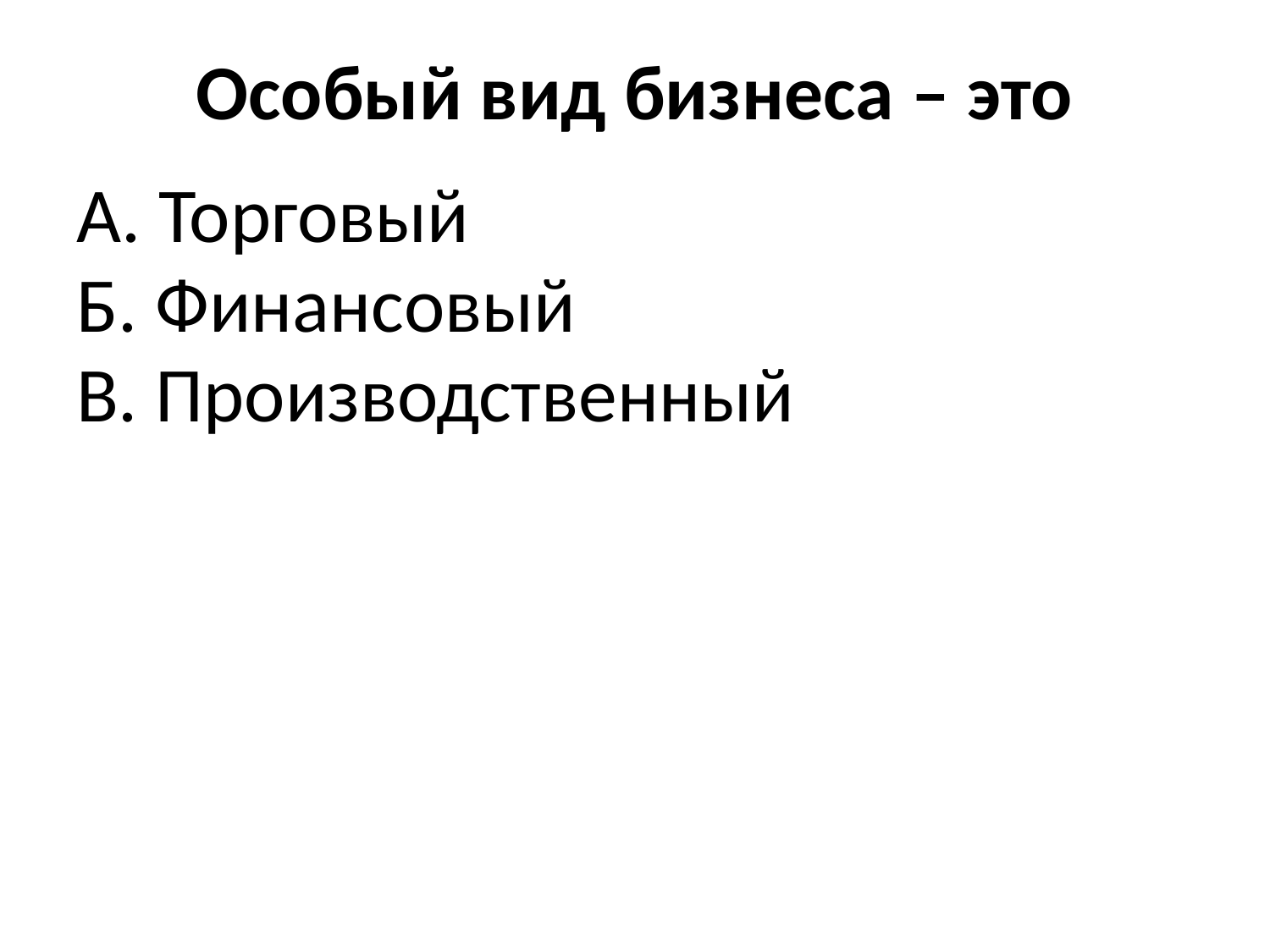

# Особый вид бизнеса – это
А. Торговый
Б. Финансовый
В. Производственный